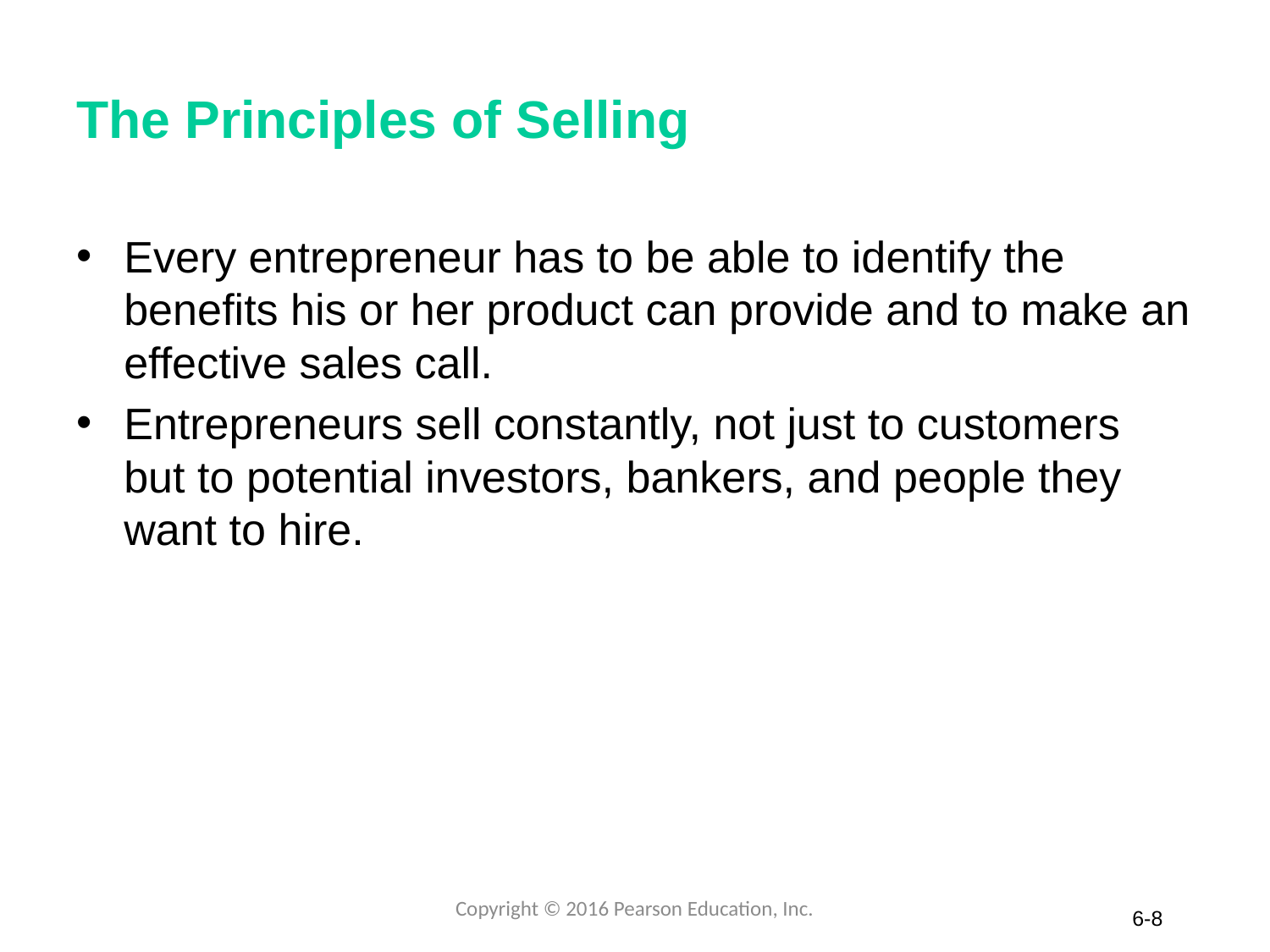

# The Principles of Selling
Every entrepreneur has to be able to identify the benefits his or her product can provide and to make an effective sales call.
Entrepreneurs sell constantly, not just to customers but to potential investors, bankers, and people they want to hire.
Copyright © 2016 Pearson Education, Inc.